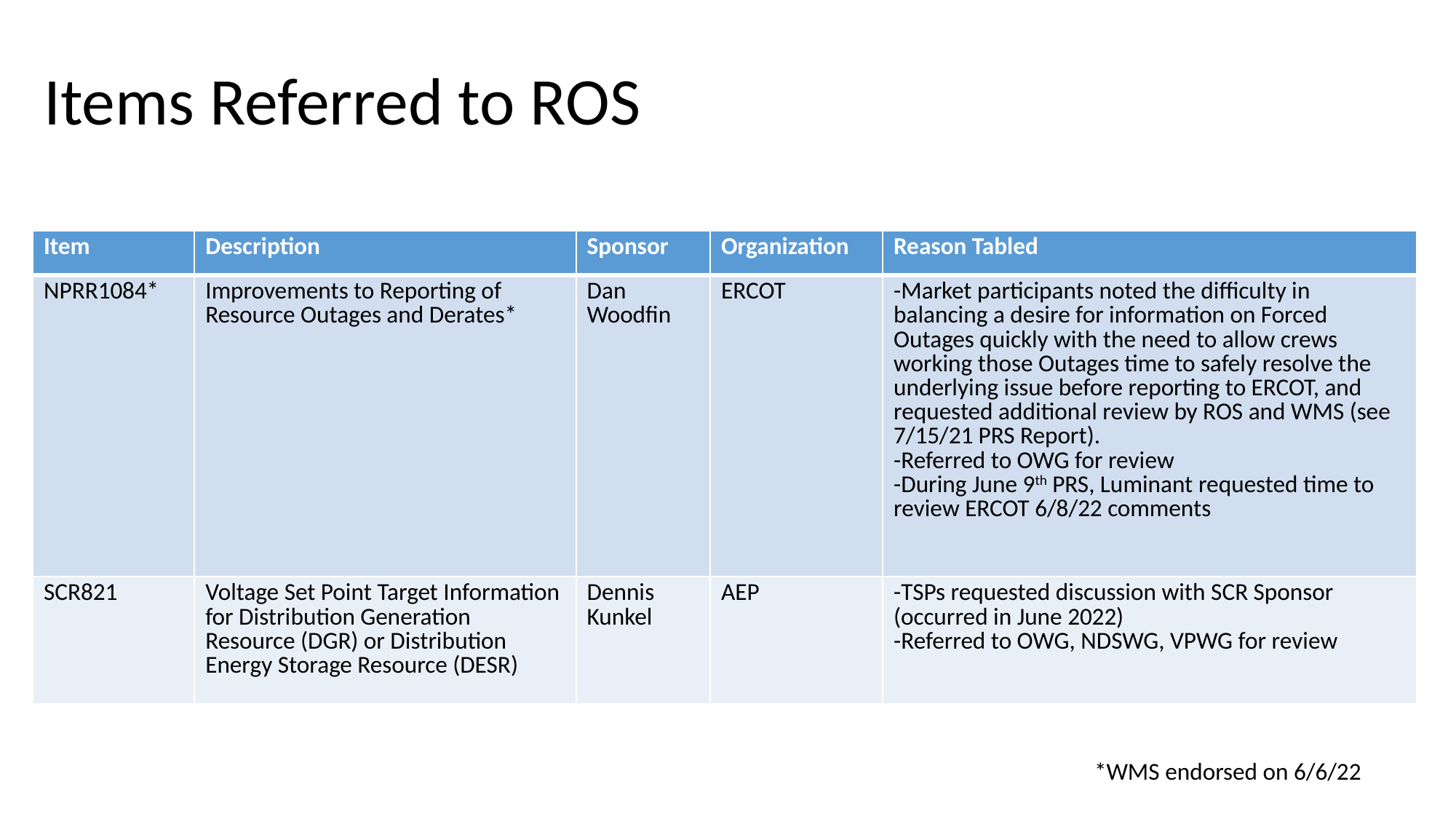

# Items Referred to ROS
| Item | Description | Sponsor | Organization | Reason Tabled |
| --- | --- | --- | --- | --- |
| NPRR1084\* | Improvements to Reporting of Resource Outages and Derates\* | Dan Woodfin | ERCOT | -Market participants noted the difficulty in balancing a desire for information on Forced Outages quickly with the need to allow crews working those Outages time to safely resolve the underlying issue before reporting to ERCOT, and requested additional review by ROS and WMS (see 7/15/21 PRS Report). -Referred to OWG for review -During June 9th PRS, Luminant requested time to review ERCOT 6/8/22 comments |
| SCR821 | Voltage Set Point Target Information for Distribution Generation Resource (DGR) or Distribution Energy Storage Resource (DESR) | Dennis Kunkel | AEP | -TSPs requested discussion with SCR Sponsor (occurred in June 2022) -Referred to OWG, NDSWG, VPWG for review |
*WMS endorsed on 6/6/22